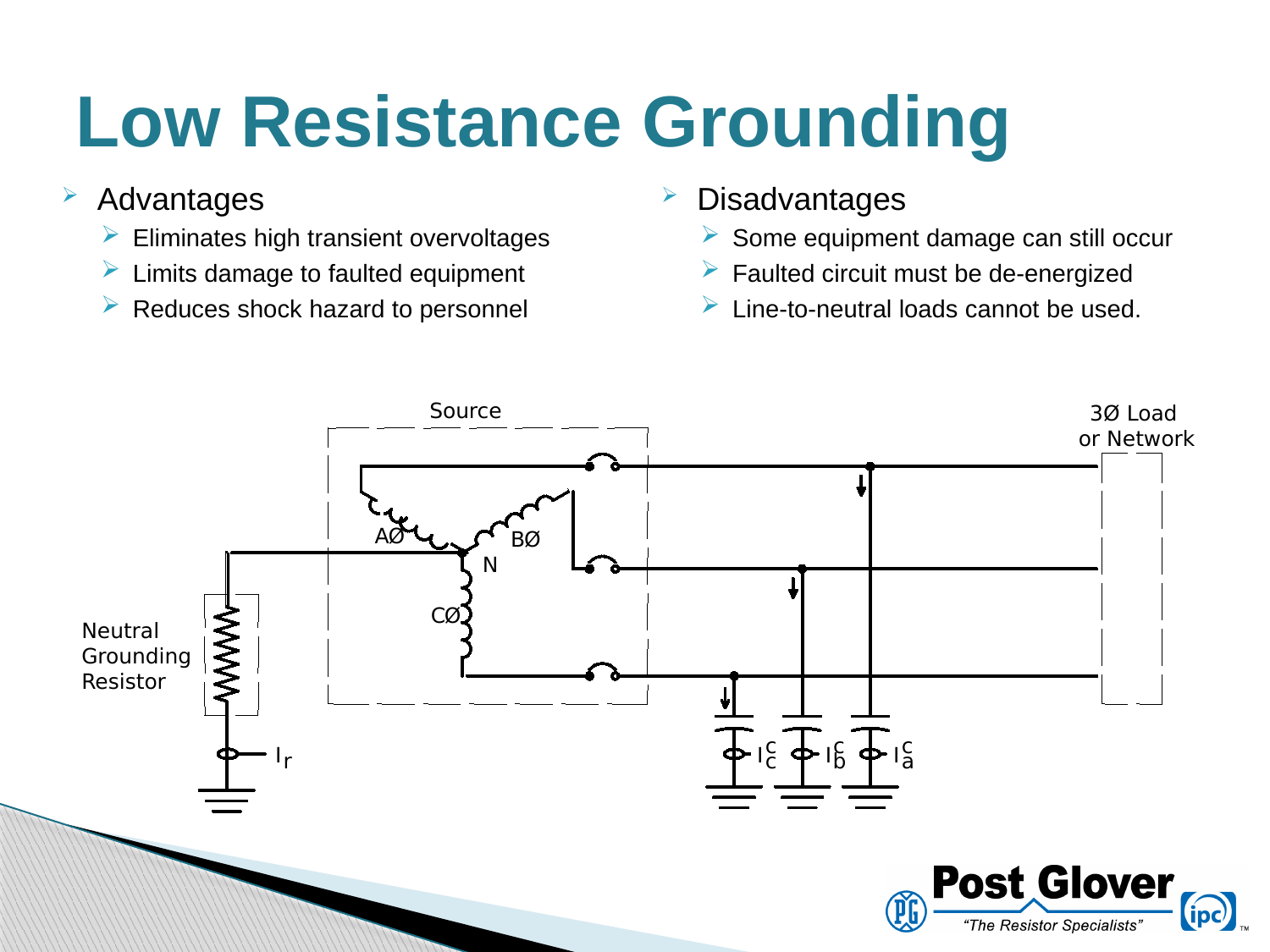

# Low Resistance Grounding
Advantages
Eliminates high transient overvoltages
Limits damage to faulted equipment
Reduces shock hazard to personnel

Disadvantages
Some equipment damage can still occur
Faulted circuit must be de-energized
Line-to-neutral loads cannot be used.

Source
3Ø Load
or Network

I
r

A
Ø

B
Ø

N

C
Ø

Neutral
Grounding
Resistor

c
c
c
I
I
I
c
a

b